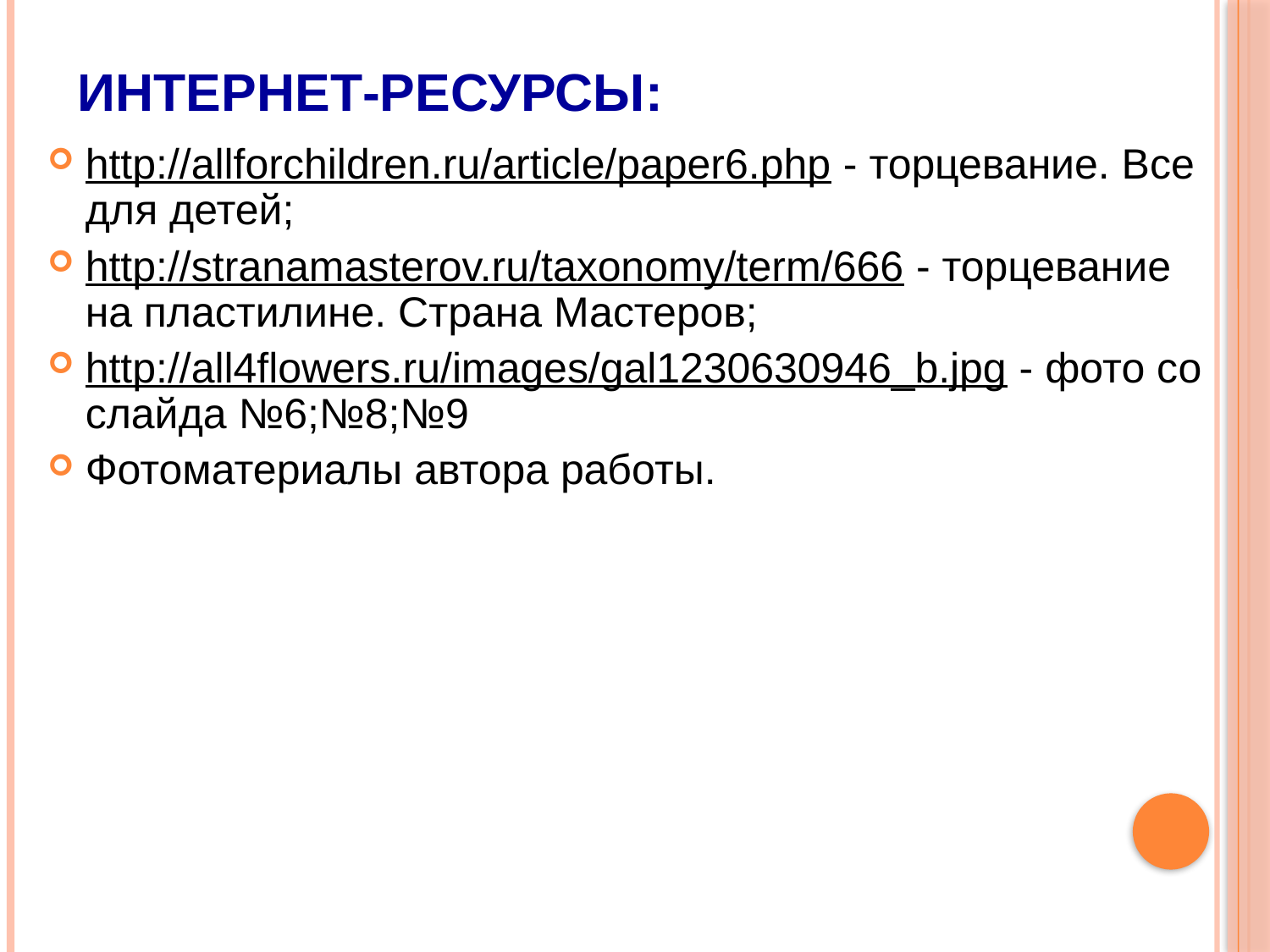

# Интернет-ресурсы:
http://allforchildren.ru/article/paper6.php - торцевание. Все для детей;
http://stranamasterov.ru/taxonomy/term/666 - торцевание на пластилине. Страна Мастеров;
http://all4flowers.ru/images/gal1230630946_b.jpg - фото со слайда №6;№8;№9
Фотоматериалы автора работы.